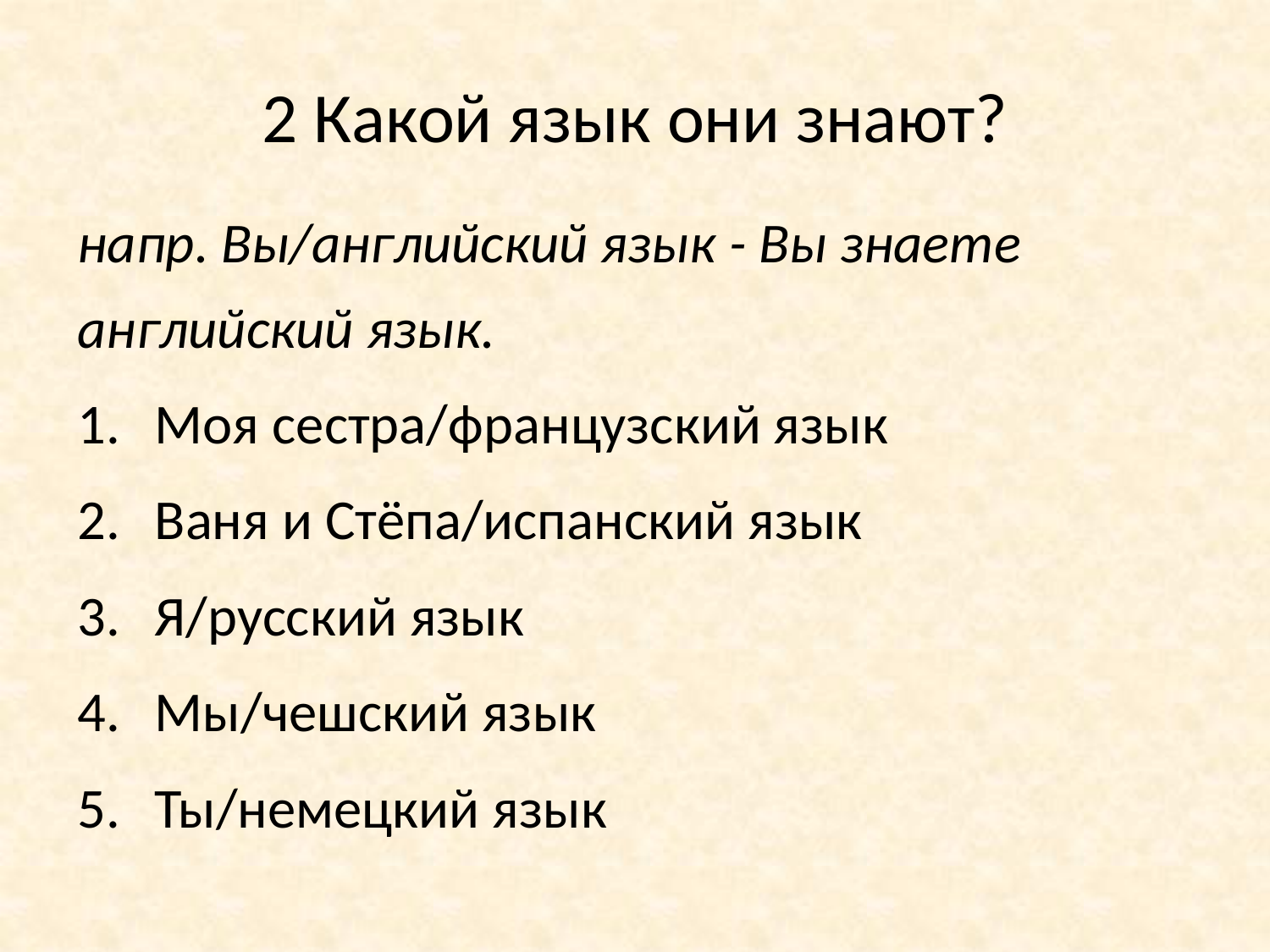

2 Какой язык они знают?
напр. Вы/английский язык - Вы знаете английский язык.
Моя сестра/французский язык
Ваня и Стёпа/испанский язык
Я/русский язык
Мы/чешский язык
Ты/немецкий язык